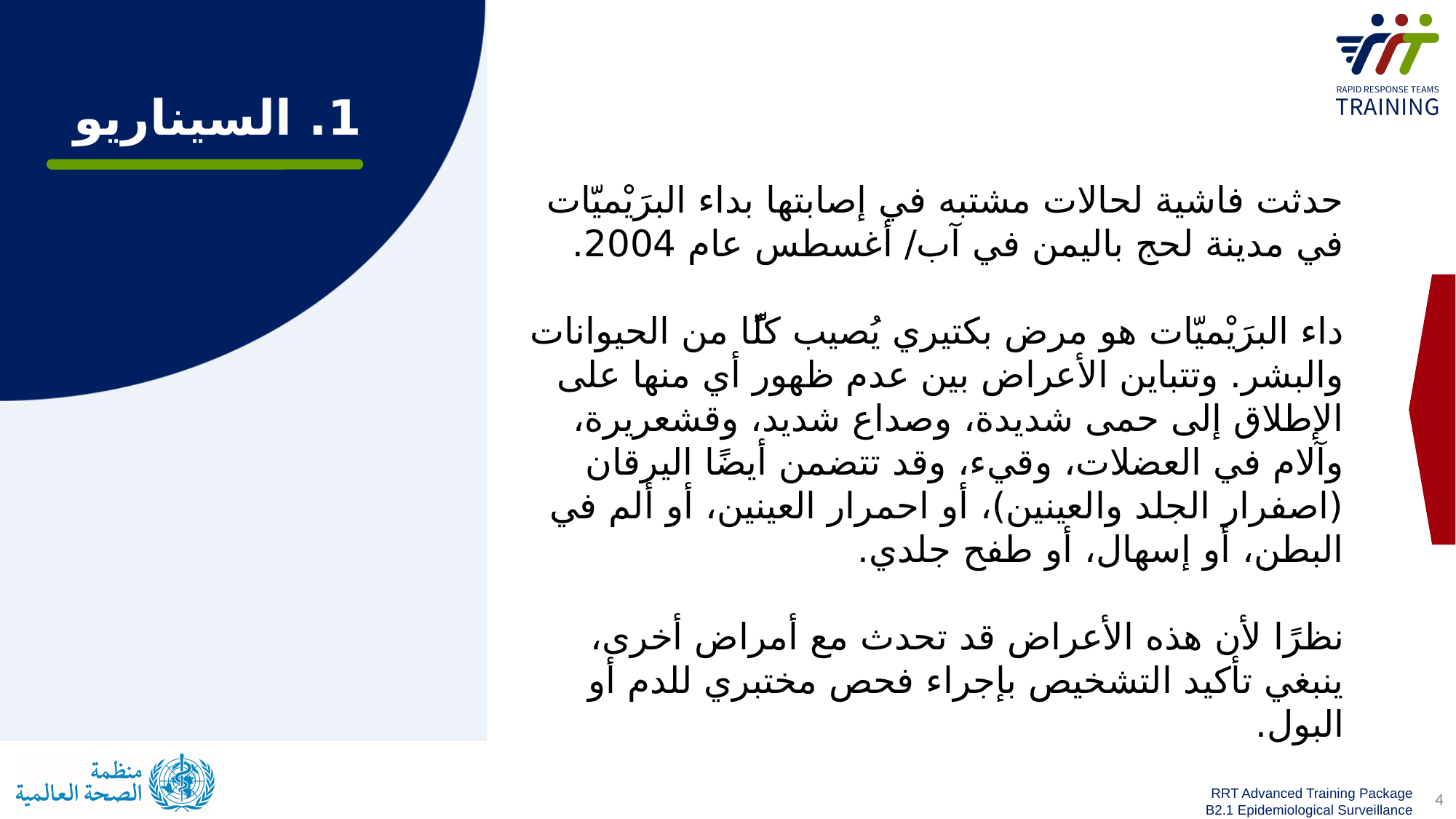

# 1. السيناريو
حدثت فاشية لحالات مشتبه في إصابتها بداء البرَيْميّات في مدينة لحج باليمن في آب/ أغسطس عام 2004.

داء البرَيْميّات هو مرض بكتيري يُصيب كلًّا من الحيوانات والبشر. وتتباين الأعراض بين عدم ظهور أي منها على الإطلاق إلى حمى شديدة، وصداع شديد، وقشعريرة، وآلام في العضلات، وقيء، وقد تتضمن أيضًا اليرقان (اصفرار الجلد والعينين)، أو احمرار العينين، أو ألم في البطن، أو إسهال، أو طفح جلدي.

نظرًا لأن هذه الأعراض قد تحدث مع أمراض أخرى، ينبغي تأكيد التشخيص بإجراء فحص مختبري للدم أو البول.